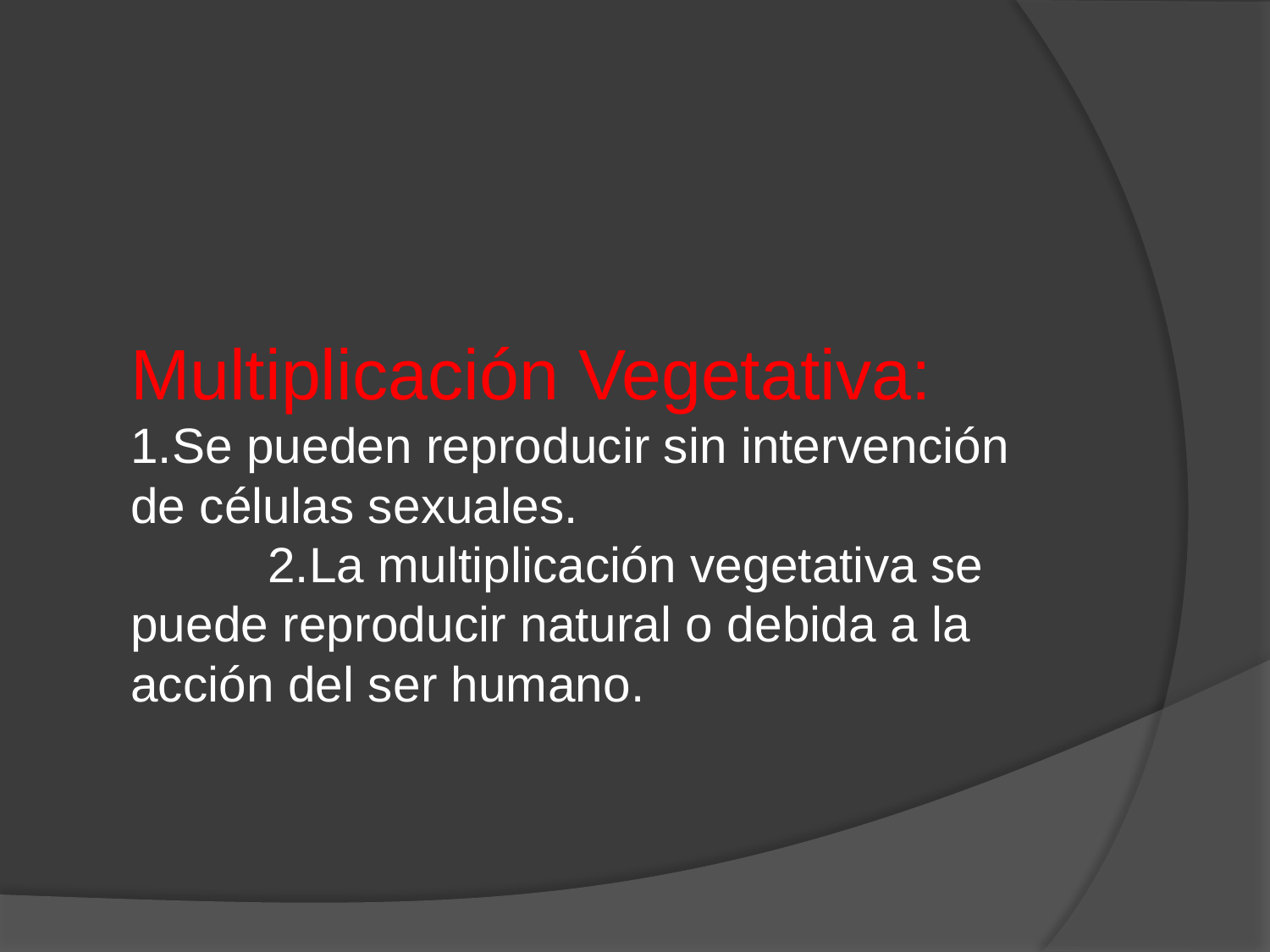

# Multiplicación Vegetativa: 1.Se pueden reproducir sin intervención  de células sexuales. 2.La multiplicación vegetativa se puede reproducir natural o debida a la acción del ser humano.